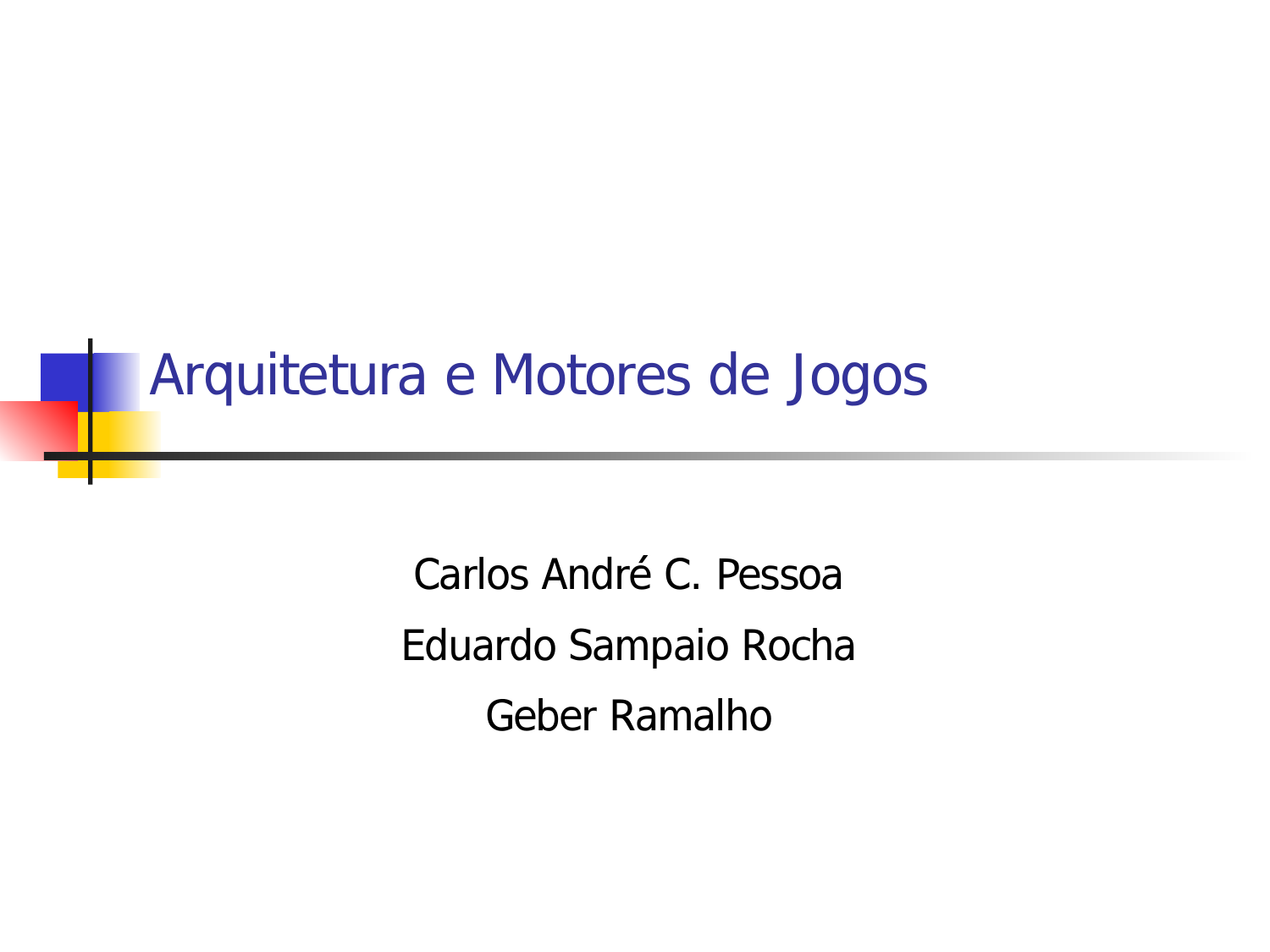

# Arquitetura e Motores de Jogos
Carlos André C. Pessoa
Eduardo Sampaio Rocha
Geber Ramalho